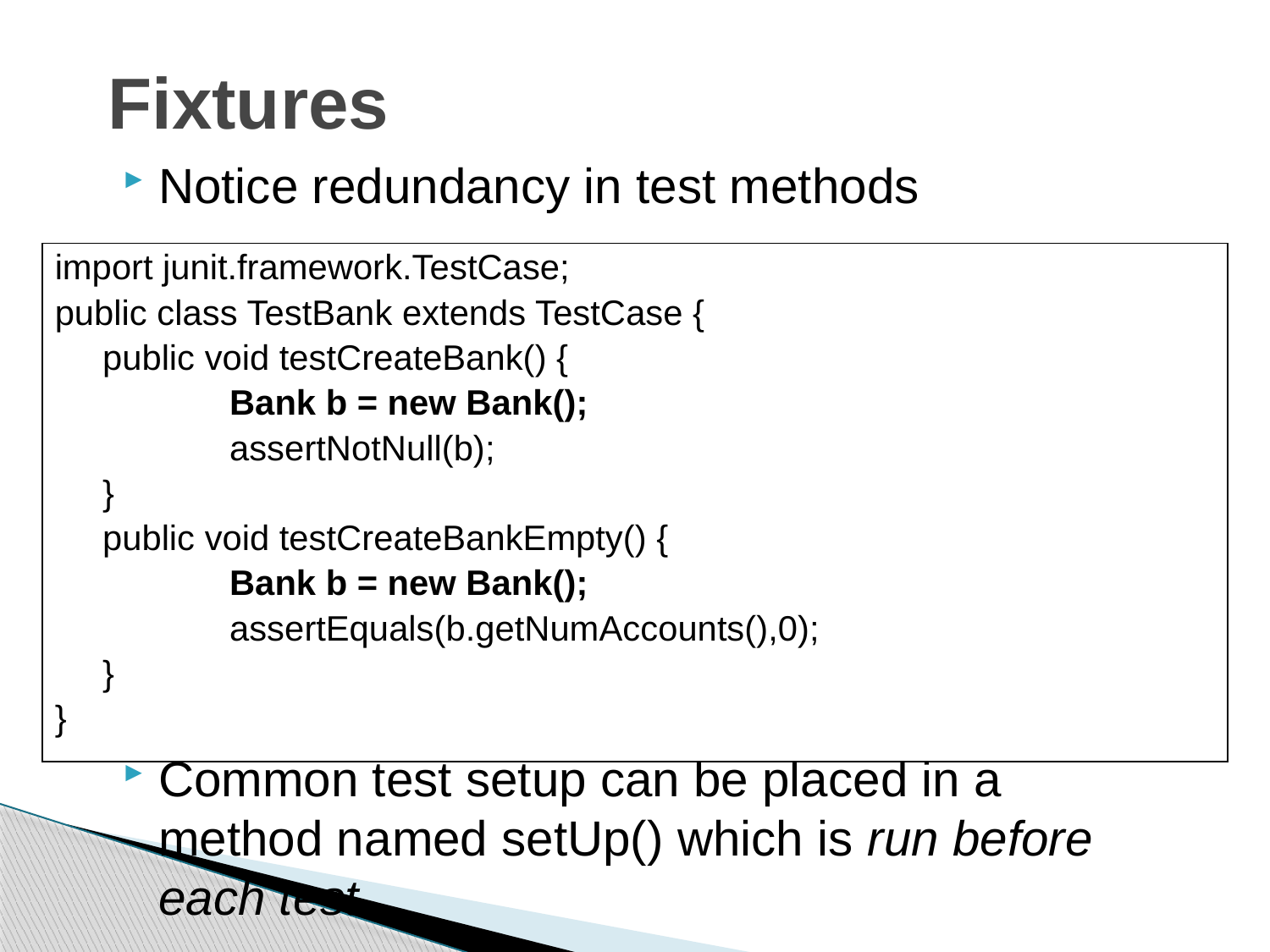

# Fixtures
Notice redundancy in test methods

Common test setup can be placed in a method named setUp() which is run before each test
import junit.framework.TestCase;
public class TestBank extends TestCase {
	public void testCreateBank() {
		Bank b = new Bank();
		assertNotNull(b);
	}
	public void testCreateBankEmpty() {
		Bank b = new Bank();
		assertEquals(b.getNumAccounts(),0);
	}
}